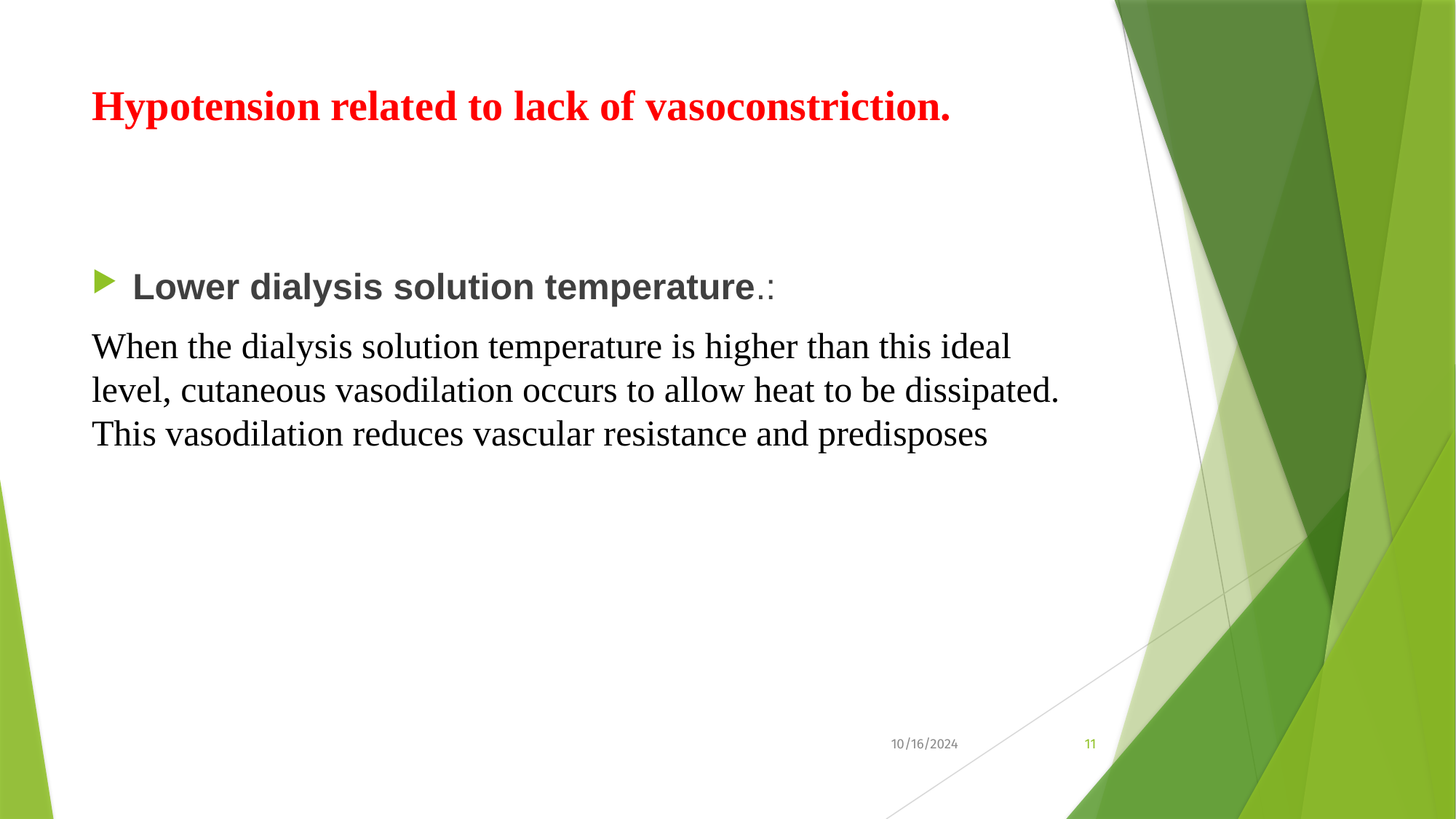

# Hypotension related to lack of vasoconstriction.
Lower dialysis solution temperature.:
When the dialysis solution temperature is higher than this ideal level, cutaneous vasodilation occurs to allow heat to be dissipated. This vasodilation reduces vascular resistance and predisposes
10/16/2024
11